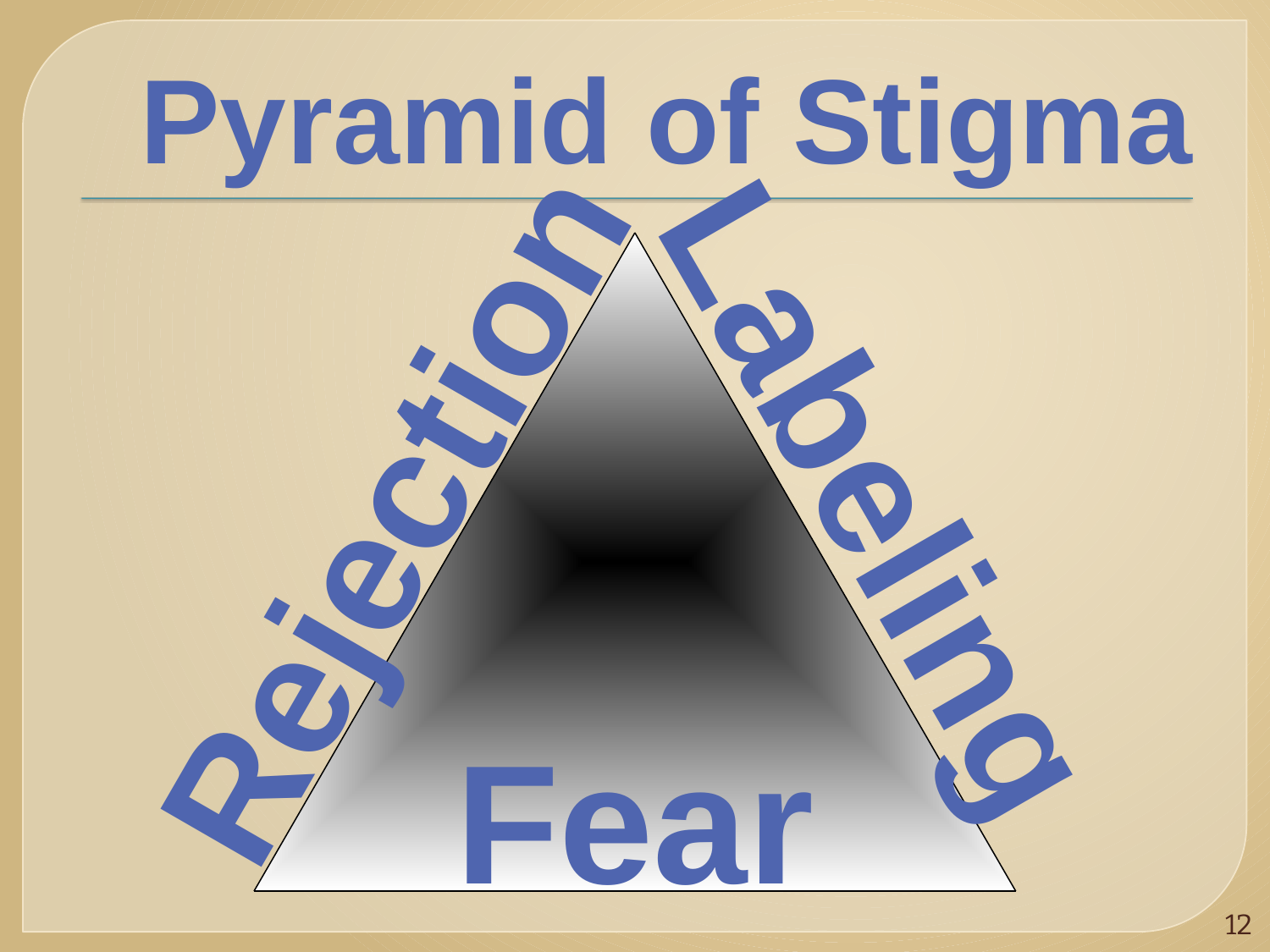

# Pyramid of Stigma

Rejection
Labeling
Fear
12